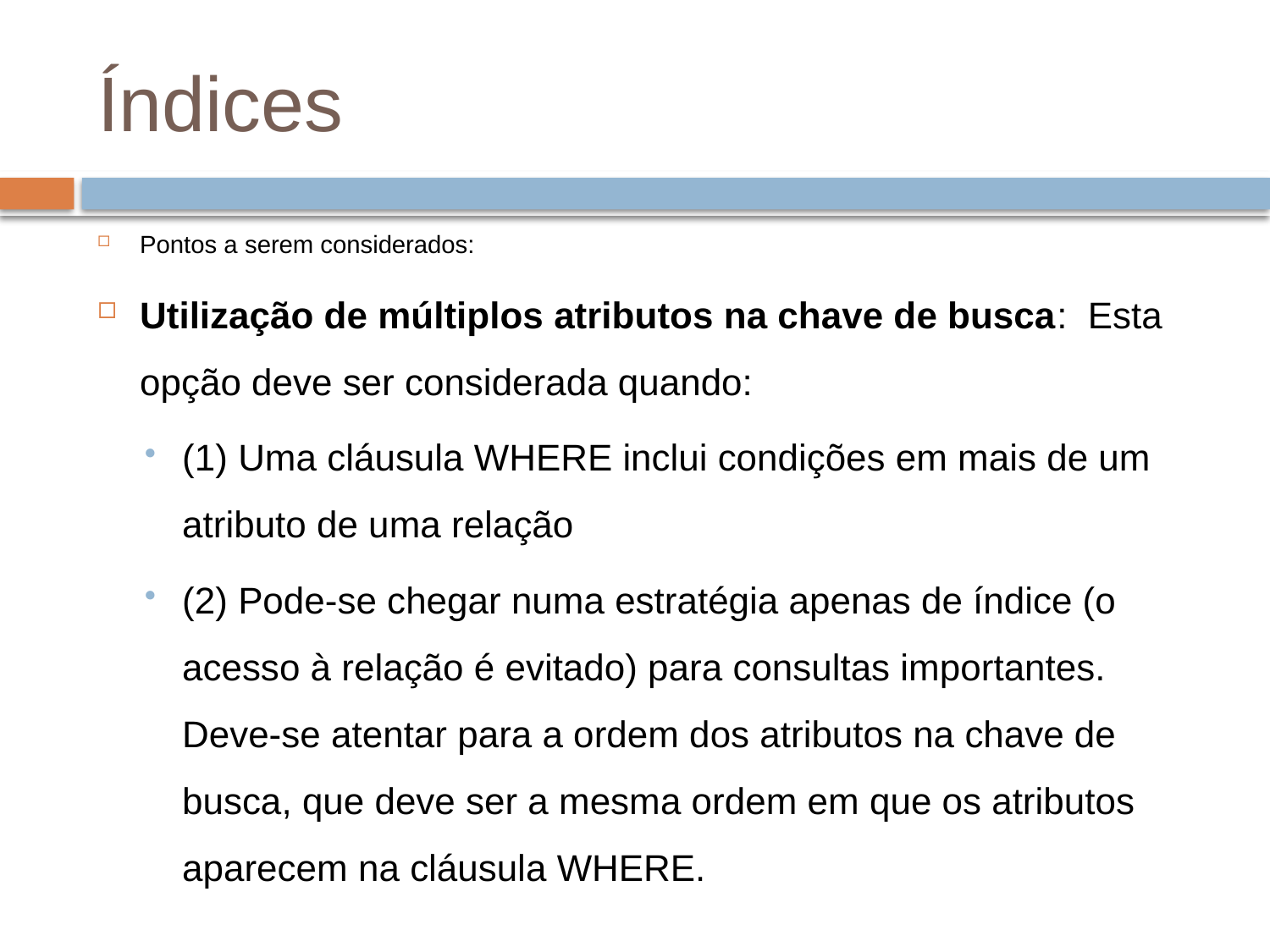

# Índices
Pontos a serem considerados:
Utilização de múltiplos atributos na chave de busca:  Esta opção deve ser considerada quando:
(1) Uma cláusula WHERE inclui condições em mais de um atributo de uma relação
(2) Pode-se chegar numa estratégia apenas de índice (o acesso à relação é evitado) para consultas importantes. Deve-se atentar para a ordem dos atributos na chave de busca, que deve ser a mesma ordem em que os atributos aparecem na cláusula WHERE.